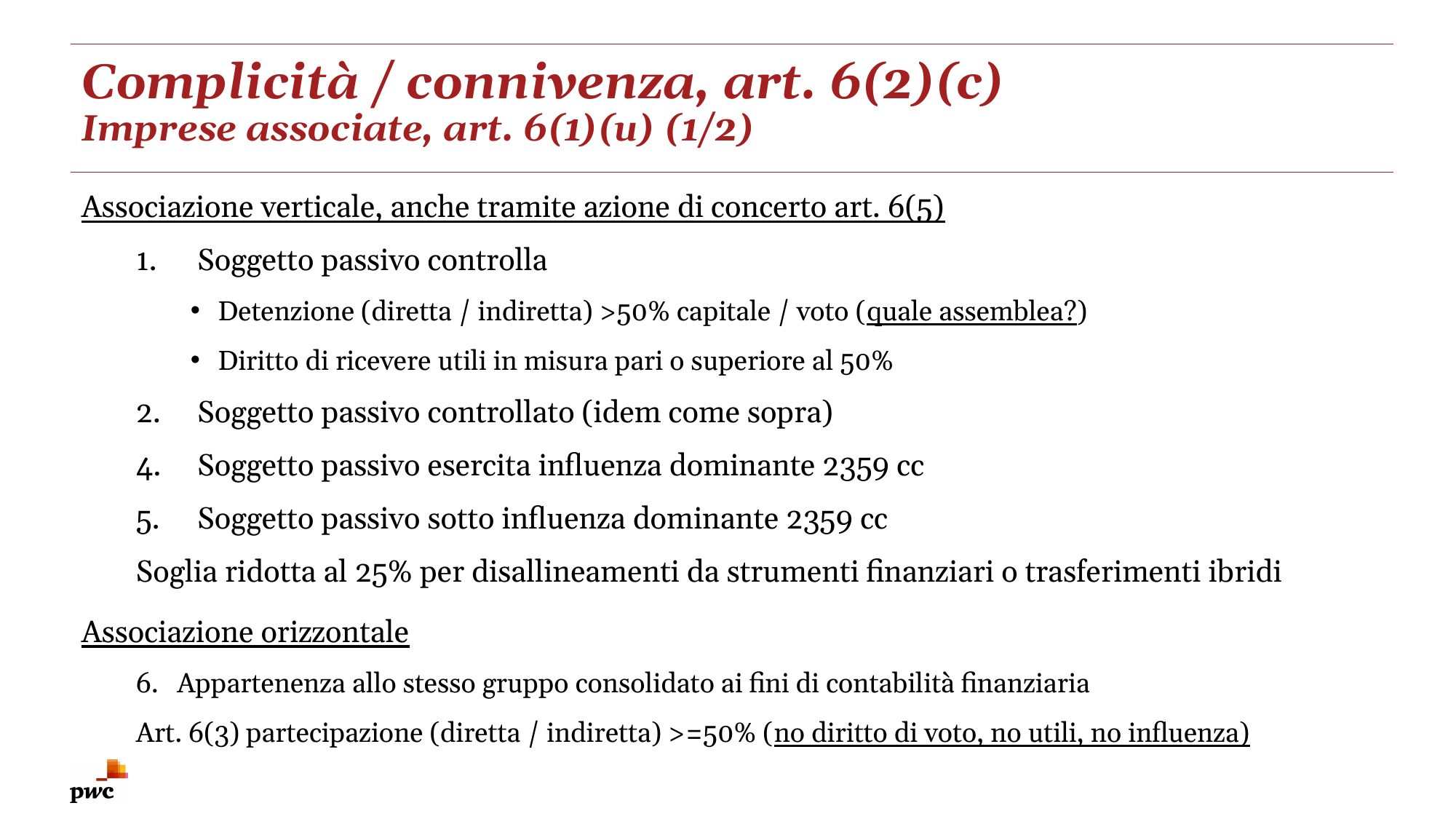

# Complicità / connivenza, art. 6(2)(c) Imprese associate, art. 6(1)(u) (1/2)
Associazione verticale, anche tramite azione di concerto art. 6(5)
Soggetto passivo controlla
Detenzione (diretta / indiretta) >50% capitale / voto (quale assemblea?)
Diritto di ricevere utili in misura pari o superiore al 50%
Soggetto passivo controllato (idem come sopra)
Soggetto passivo esercita influenza dominante 2359 cc
Soggetto passivo sotto influenza dominante 2359 cc
Soglia ridotta al 25% per disallineamenti da strumenti finanziari o trasferimenti ibridi
Associazione orizzontale
Appartenenza allo stesso gruppo consolidato ai fini di contabilità finanziaria
Art. 6(3) partecipazione (diretta / indiretta) >=50% (no diritto di voto, no utili, no influenza)